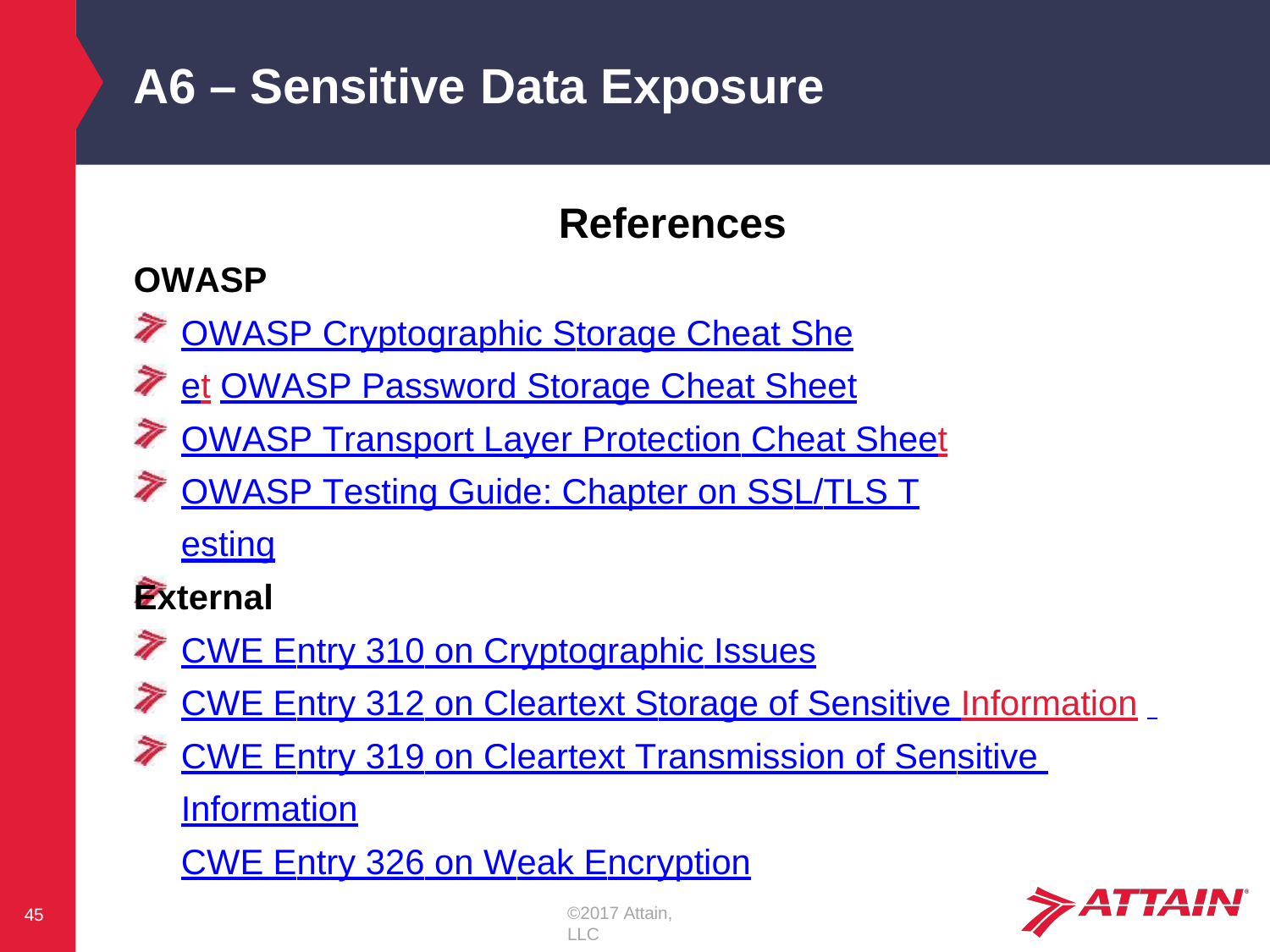

# A6 – Sensitive Data Exposure
References

OWASP
OWASP Cryptographic Storage Cheat Sheet OWASP Password Storage Cheat Sheet
OWASP Transport Layer Protection Cheat Sheet OWASP Testing Guide: Chapter on SSL/TLS Testing

External

CWE Entry 310 on Cryptographic Issues
CWE Entry 312 on Cleartext Storage of Sensitive Information  CWE Entry 319 on Cleartext Transmission of Sensitive Information

CWE Entry 326 on Weak Encryption

©2017 Attain, LLC
45